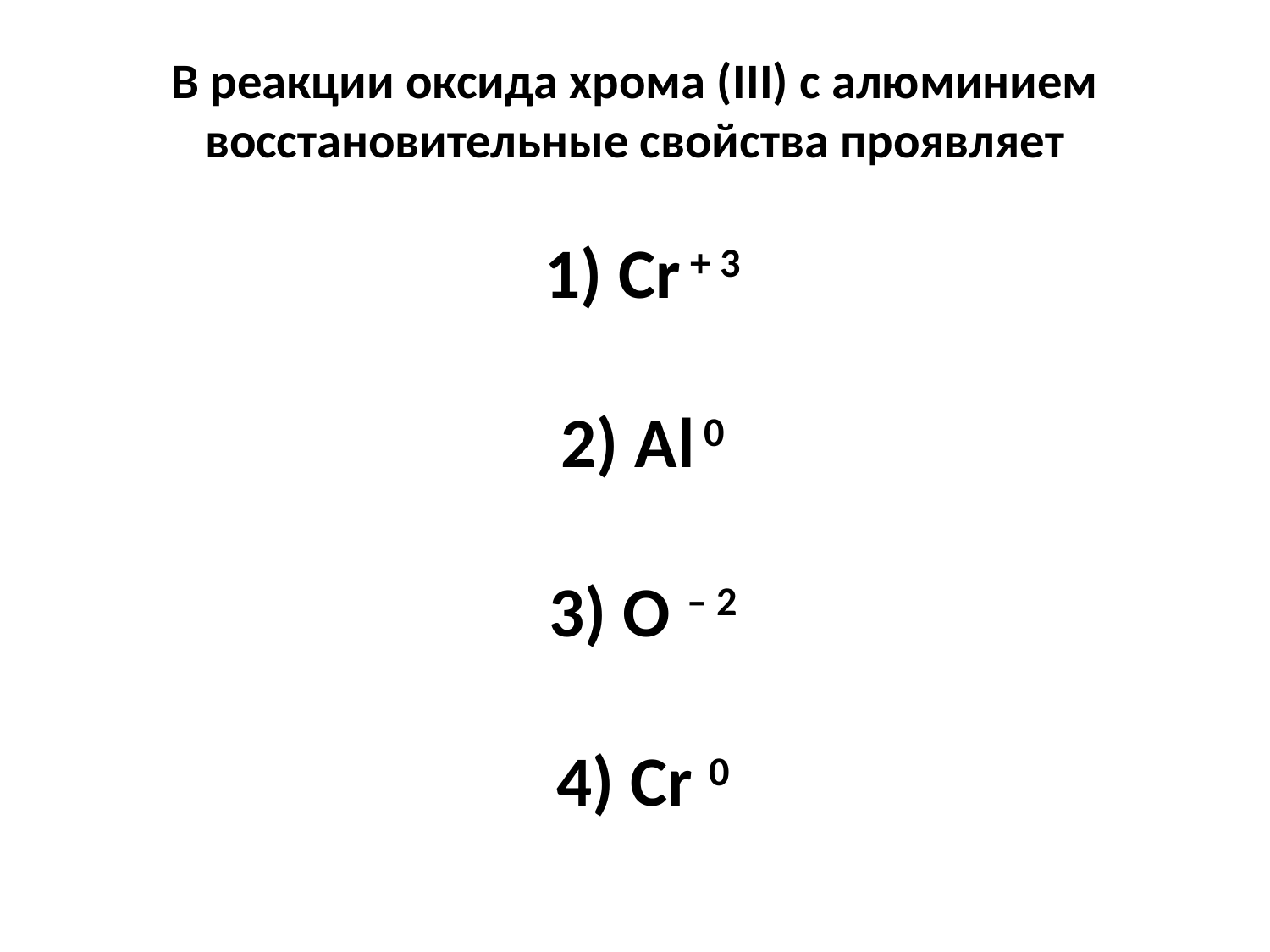

# В реакции оксида хрома (III) с алюминием восстановительные свойства проявляет     1) Cr + 3     2) Al 0     3) O – 2     4) Cr 0